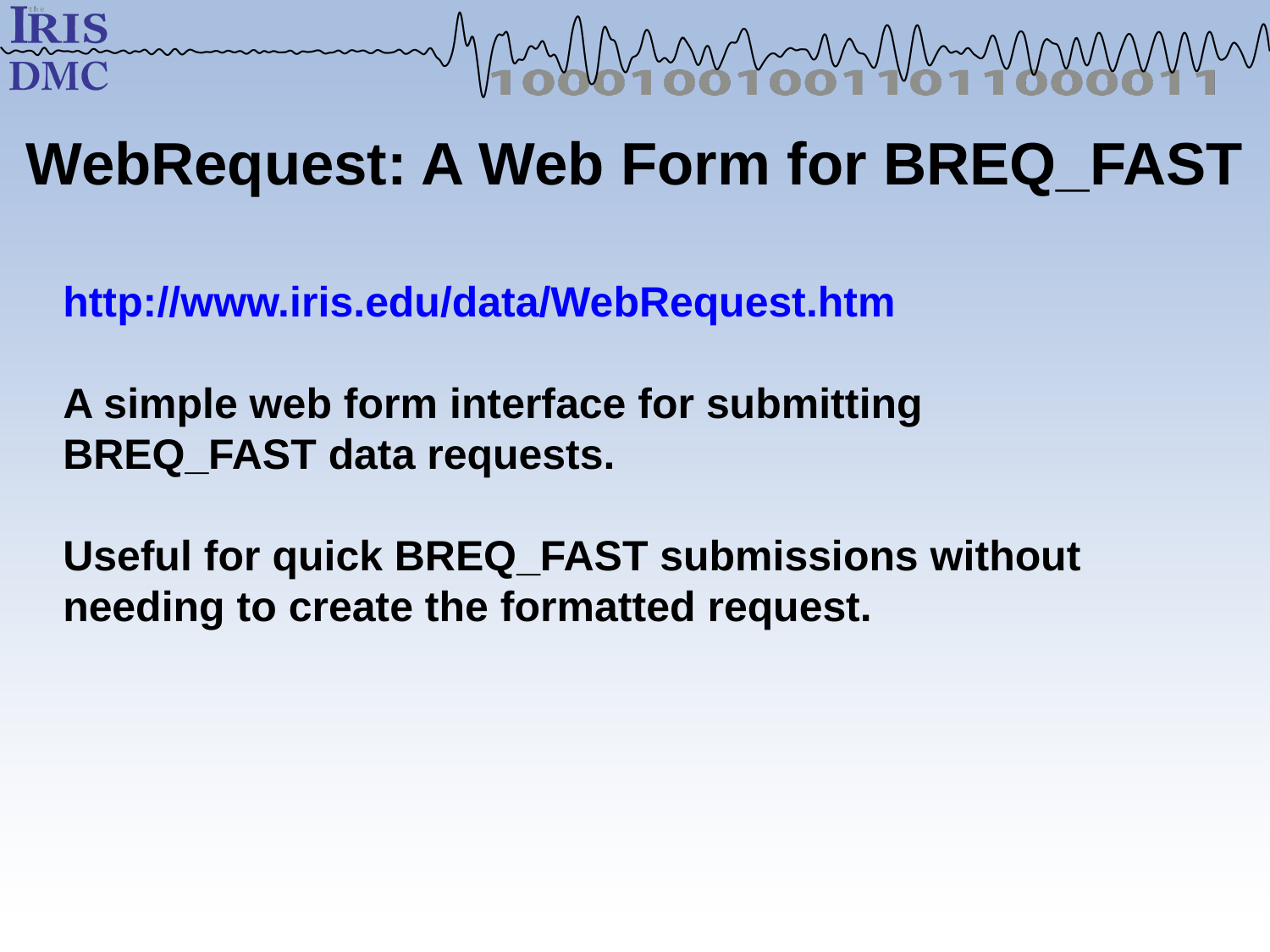

# WebRequest: A Web Form for BREQ_FAST
http://www.iris.edu/data/WebRequest.htm

A simple web form interface for submitting BREQ_FAST data requests.

Useful for quick BREQ_FAST submissions without needing to create the formatted request.